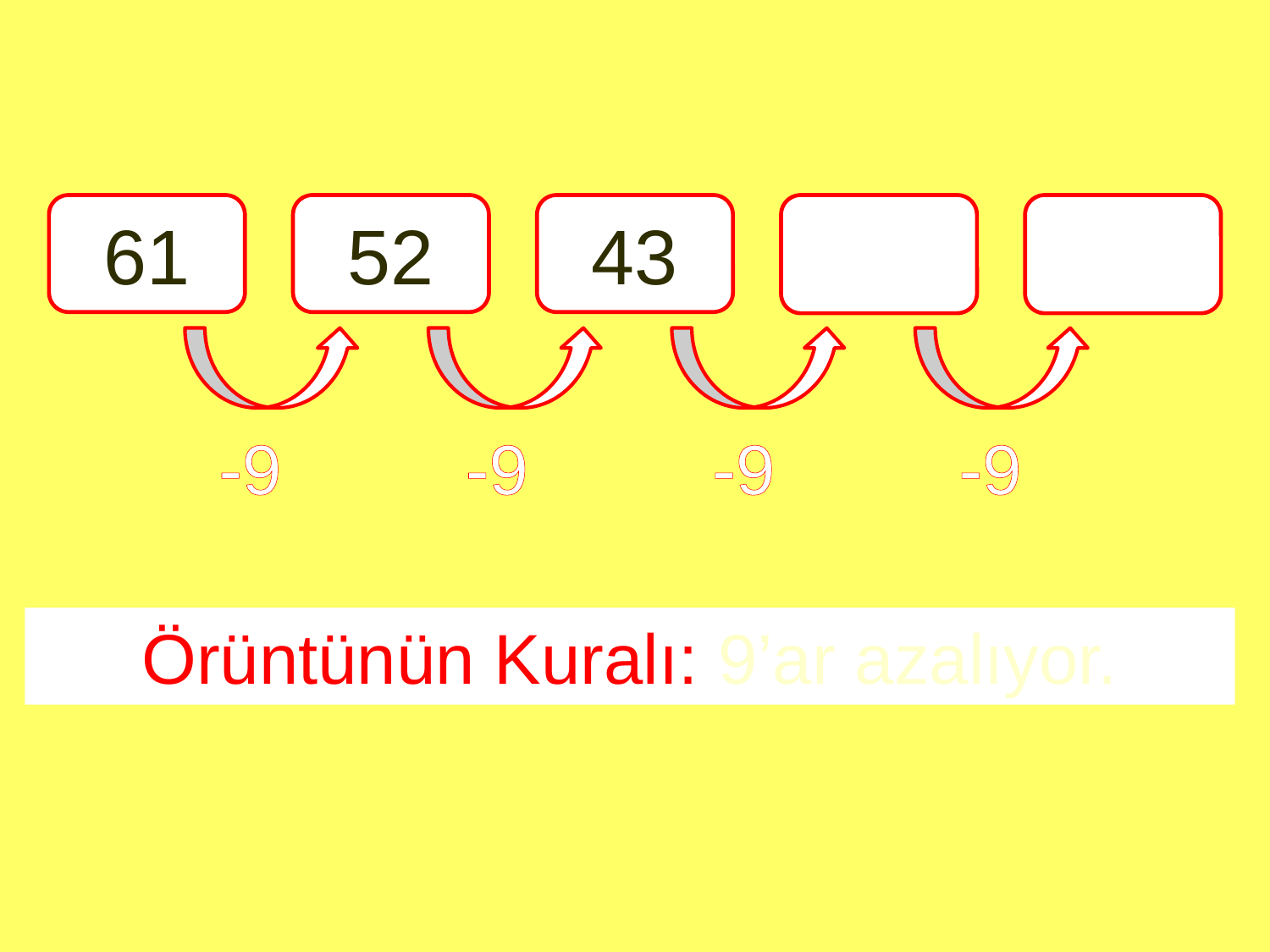

61
52
43

-9
-9
-9
-9
Örüntünün Kuralı: 9’ar azalıyor.